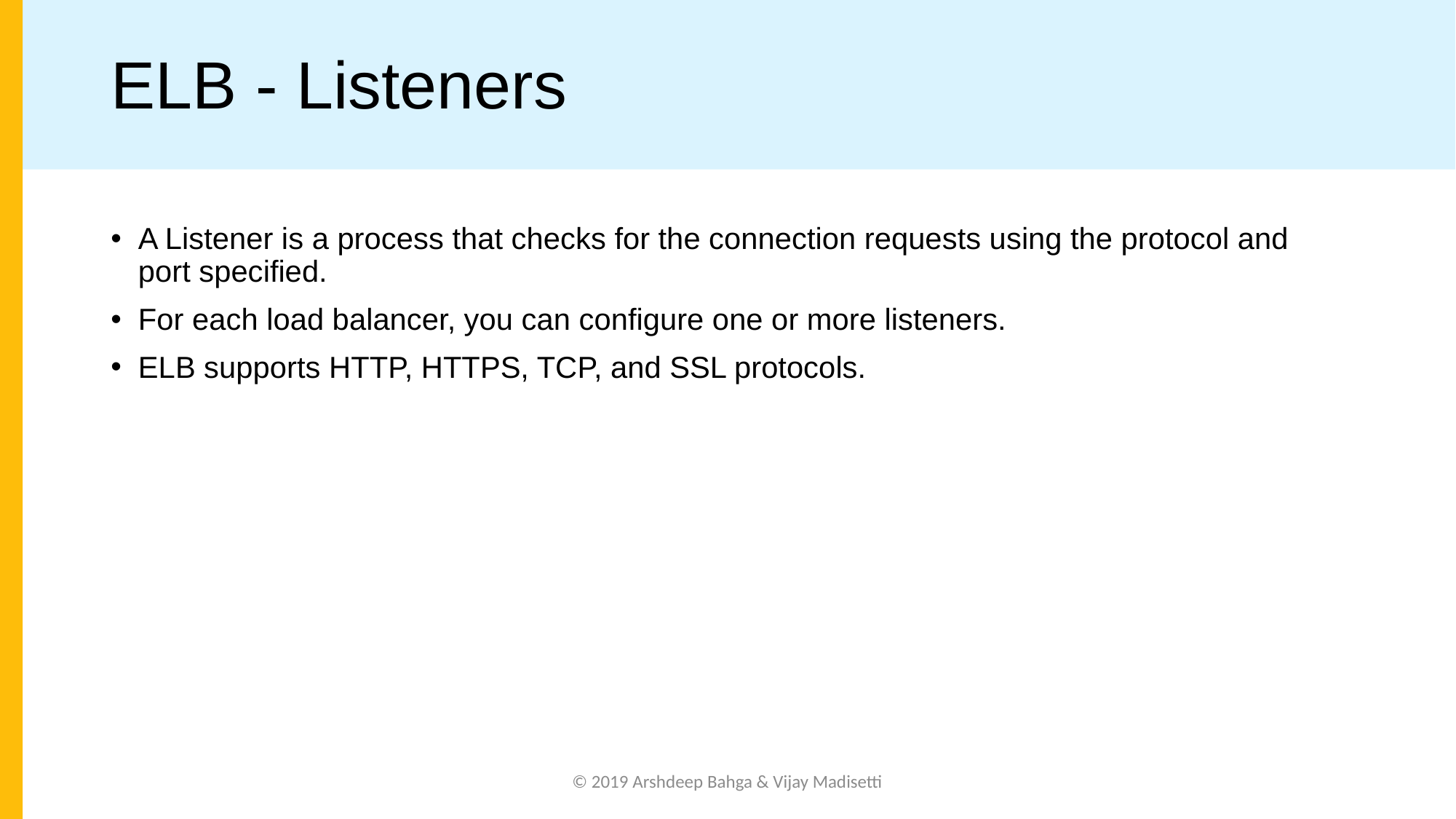

# ELB - Listeners
A Listener is a process that checks for the connection requests using the protocol and port specified.
For each load balancer, you can configure one or more listeners.
ELB supports HTTP, HTTPS, TCP, and SSL protocols.
© 2019 Arshdeep Bahga & Vijay Madisetti